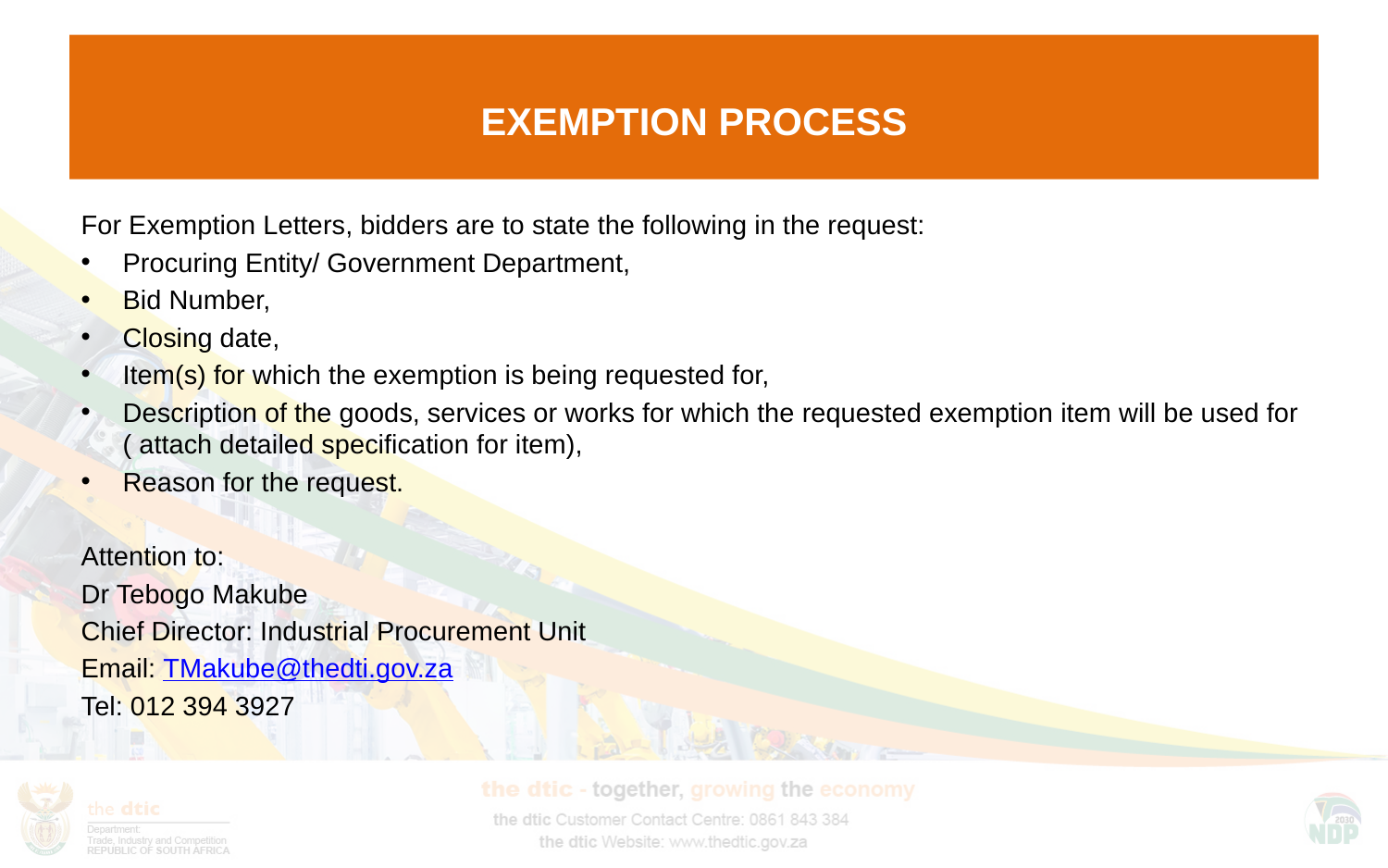

# EXEMPTION PROCESS
For Exemption Letters, bidders are to state the following in the request:
Procuring Entity/ Government Department,
Bid Number,
Closing date,
Item(s) for which the exemption is being requested for,
Description of the goods, services or works for which the requested exemption item will be used for ( attach detailed specification for item),
Reason for the request.

Attention to:
Dr Tebogo Makube
Chief Director: Industrial Procurement Unit
Email: TMakube@thedti.gov.za
Tel: 012 394 3927